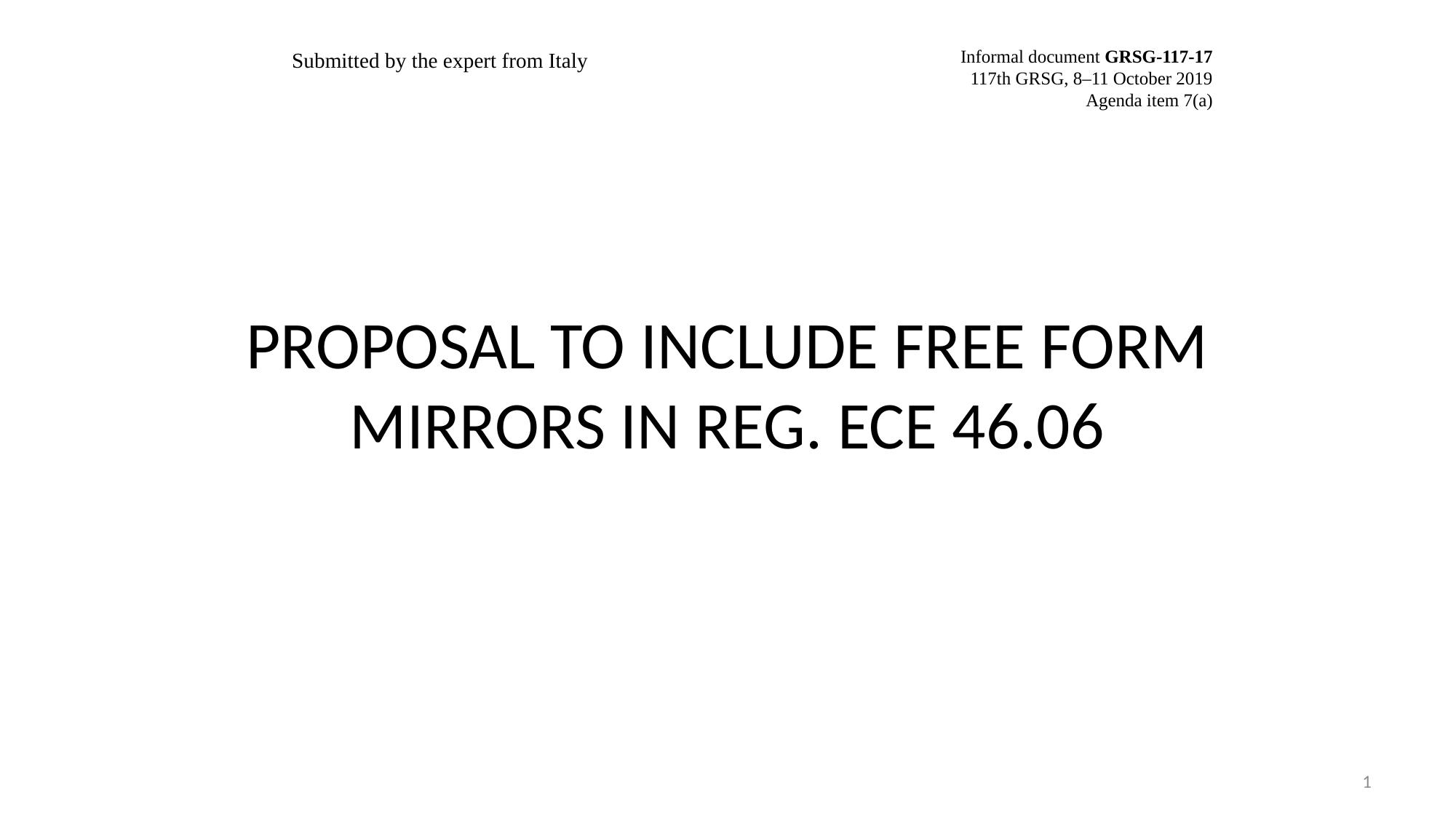

Informal document GRSG-117-17
117th GRSG, 8–11 October 2019
Agenda item 7(a)
Submitted by the expert from Italy
# PROPOSAL TO INCLUDE FREE FORM MIRRORS IN REG. ECE 46.06
1